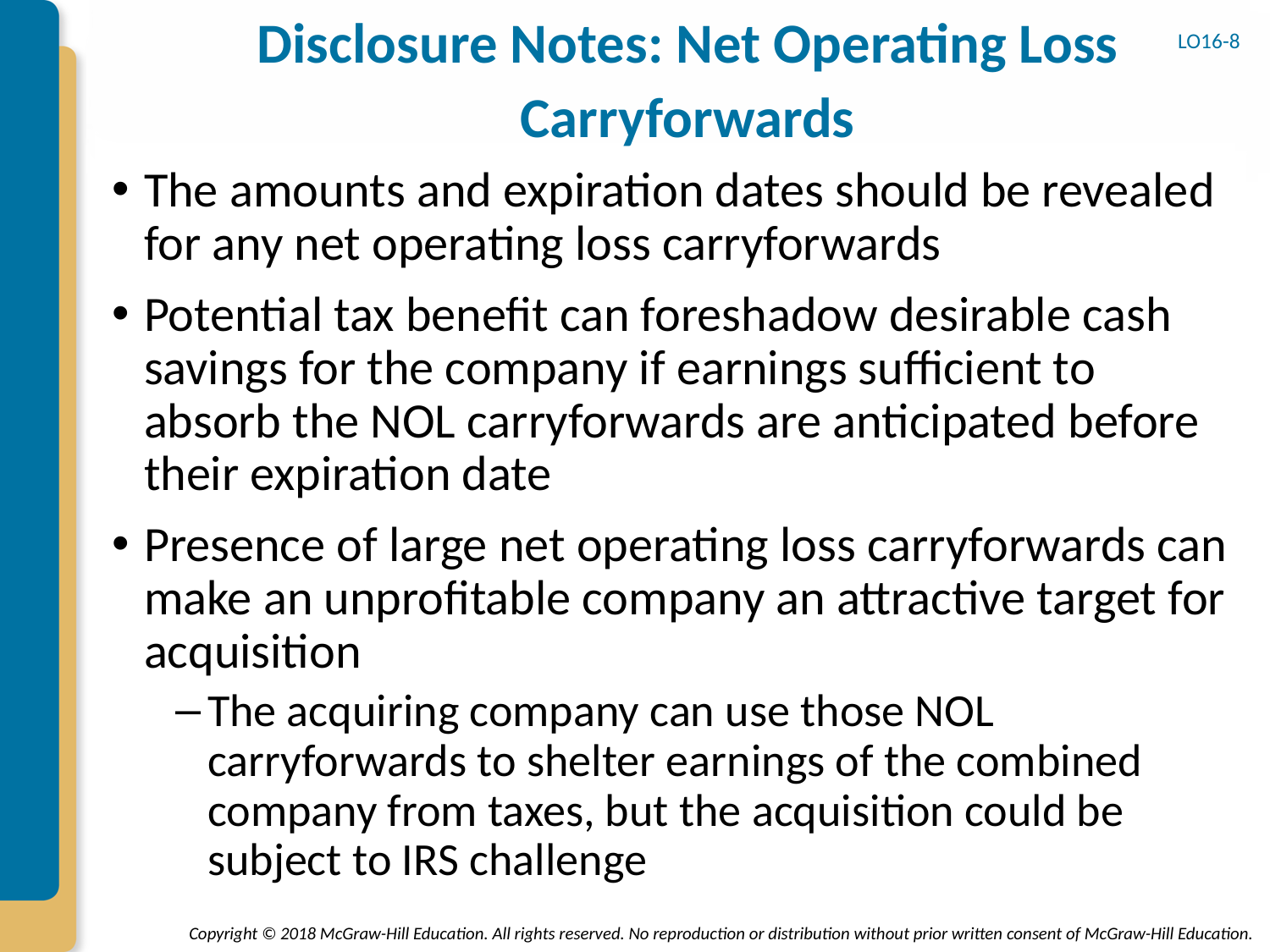

# Disclosure Notes: Net Operating Loss Carryforwards
LO16-8
The amounts and expiration dates should be revealed for any net operating loss carryforwards
Potential tax benefit can foreshadow desirable cash savings for the company if earnings sufficient to absorb the NOL carryforwards are anticipated before their expiration date
Presence of large net operating loss carryforwards can make an unprofitable company an attractive target for acquisition
The acquiring company can use those NOL carryforwards to shelter earnings of the combined company from taxes, but the acquisition could be subject to IRS challenge